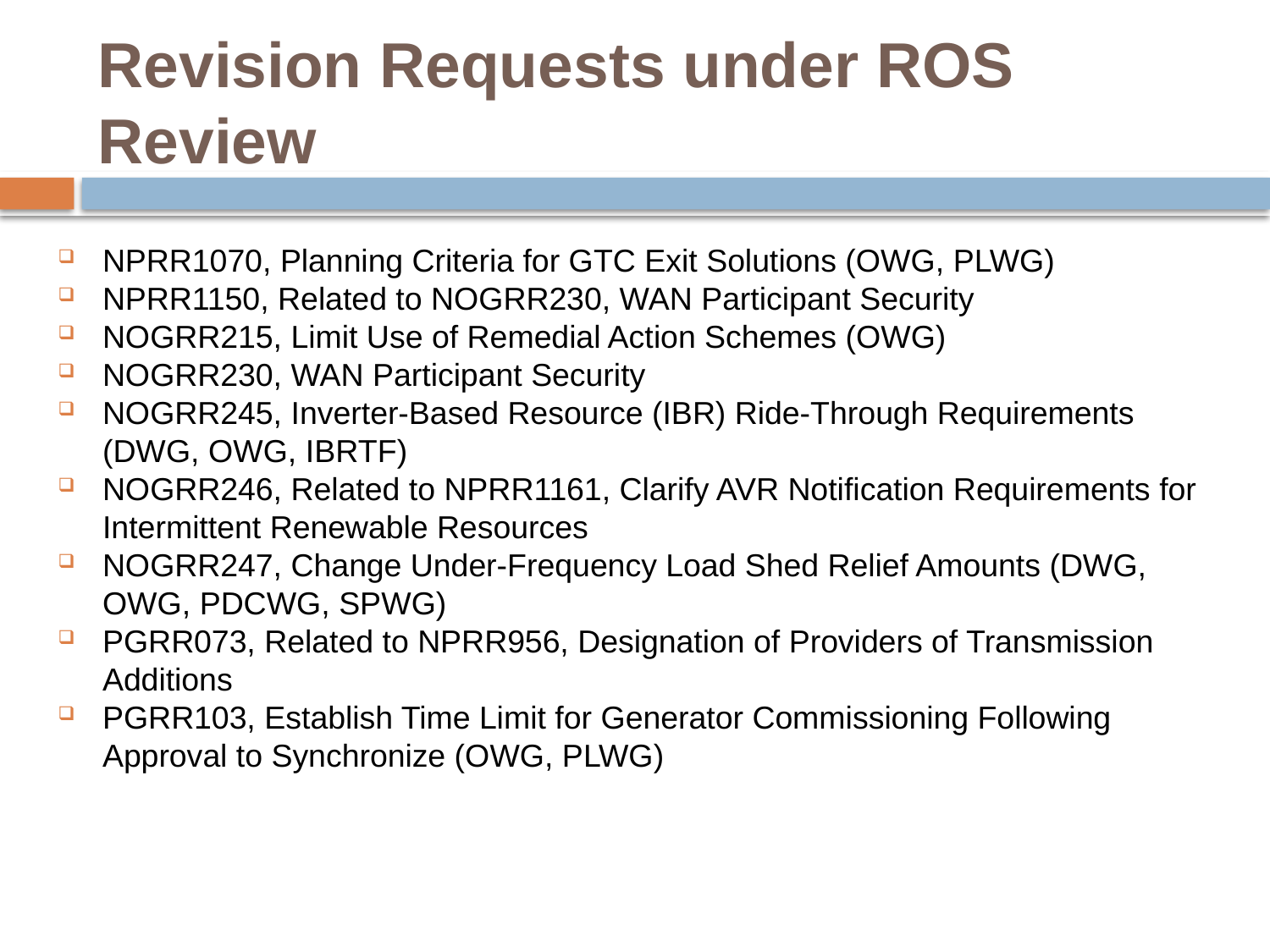

# Revision Requests under ROS Review
NPRR1070, Planning Criteria for GTC Exit Solutions (OWG, PLWG)
NPRR1150, Related to NOGRR230, WAN Participant Security
NOGRR215, Limit Use of Remedial Action Schemes (OWG)
NOGRR230, WAN Participant Security
NOGRR245, Inverter-Based Resource (IBR) Ride-Through Requirements (DWG, OWG, IBRTF)
NOGRR246, Related to NPRR1161, Clarify AVR Notification Requirements for Intermittent Renewable Resources
NOGRR247, Change Under-Frequency Load Shed Relief Amounts (DWG, OWG, PDCWG, SPWG)
PGRR073, Related to NPRR956, Designation of Providers of Transmission Additions
PGRR103, Establish Time Limit for Generator Commissioning Following Approval to Synchronize (OWG, PLWG)